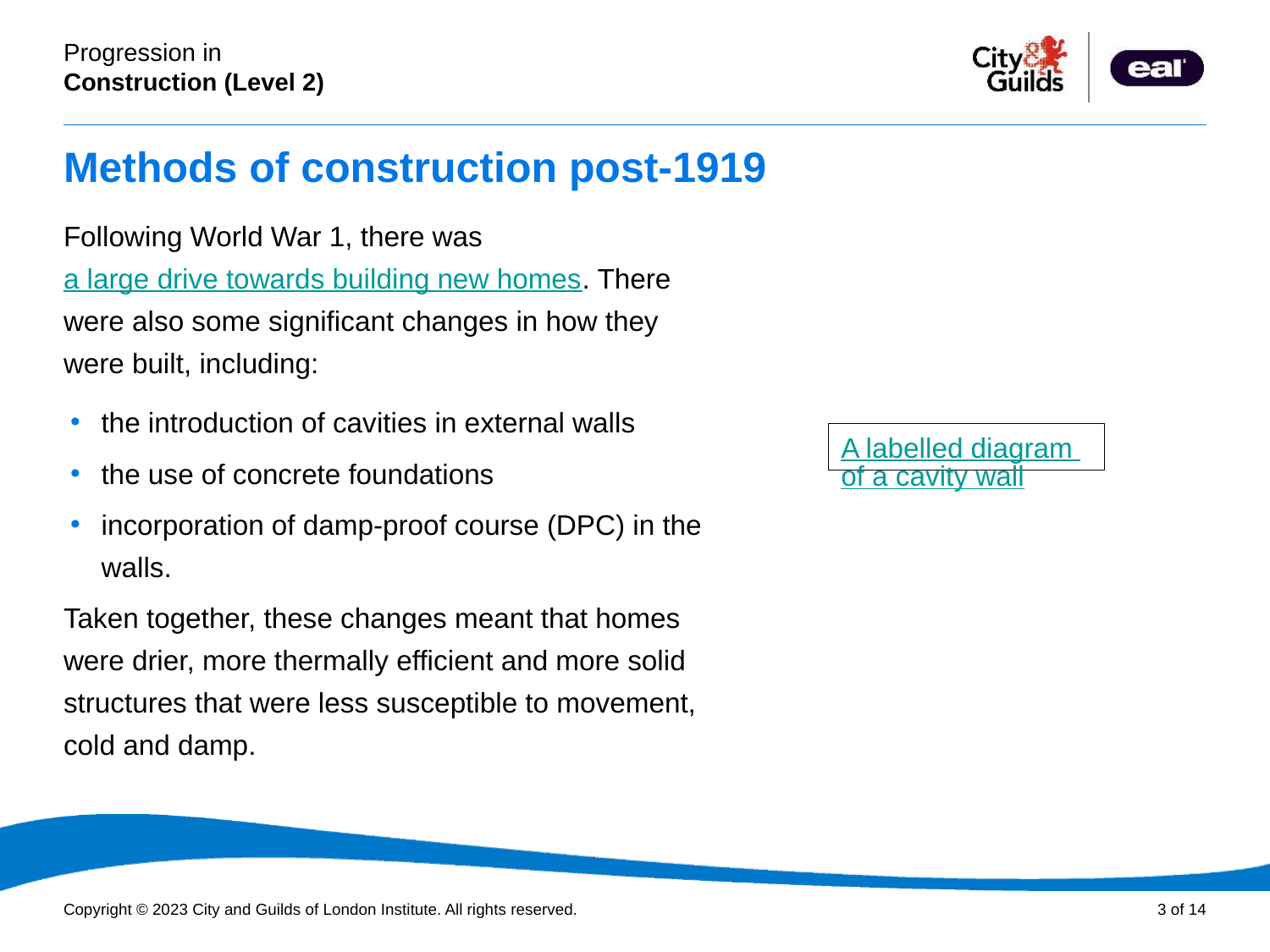

# Methods of construction post-1919
Following World War 1, there was a large drive towards building new homes. There were also some significant changes in how they were built, including:
the introduction of cavities in external walls
the use of concrete foundations
incorporation of damp-proof course (DPC) in the walls.
Taken together, these changes meant that homes were drier, more thermally efficient and more solid structures that were less susceptible to movement, cold and damp.

A labelled diagram of a cavity wall